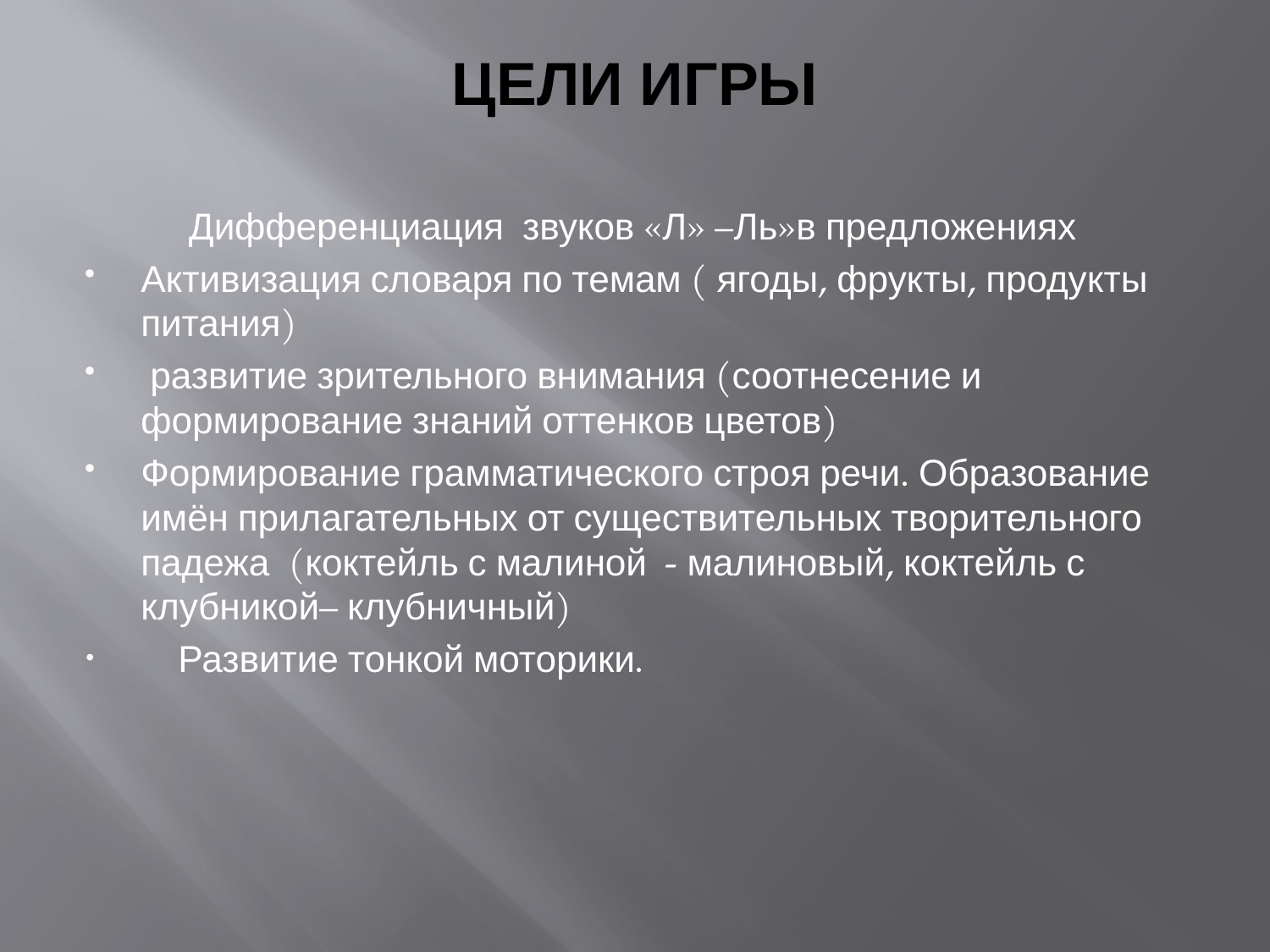

# ЦЕЛИ ИГРЫ
Дифференциация  звуков «Л» –Ль»в предложениях
Активизация словаря по темам ( ягоды, фрукты, продукты питания)
 развитие зрительного внимания (соотнесение и формирование знаний оттенков цветов)
Формирование грамматического строя речи. Образование имён прилагательных от существительных творительного падежа  (коктейль с малиной  - малиновый, коктейль с клубникой– клубничный)
    Развитие тонкой моторики.